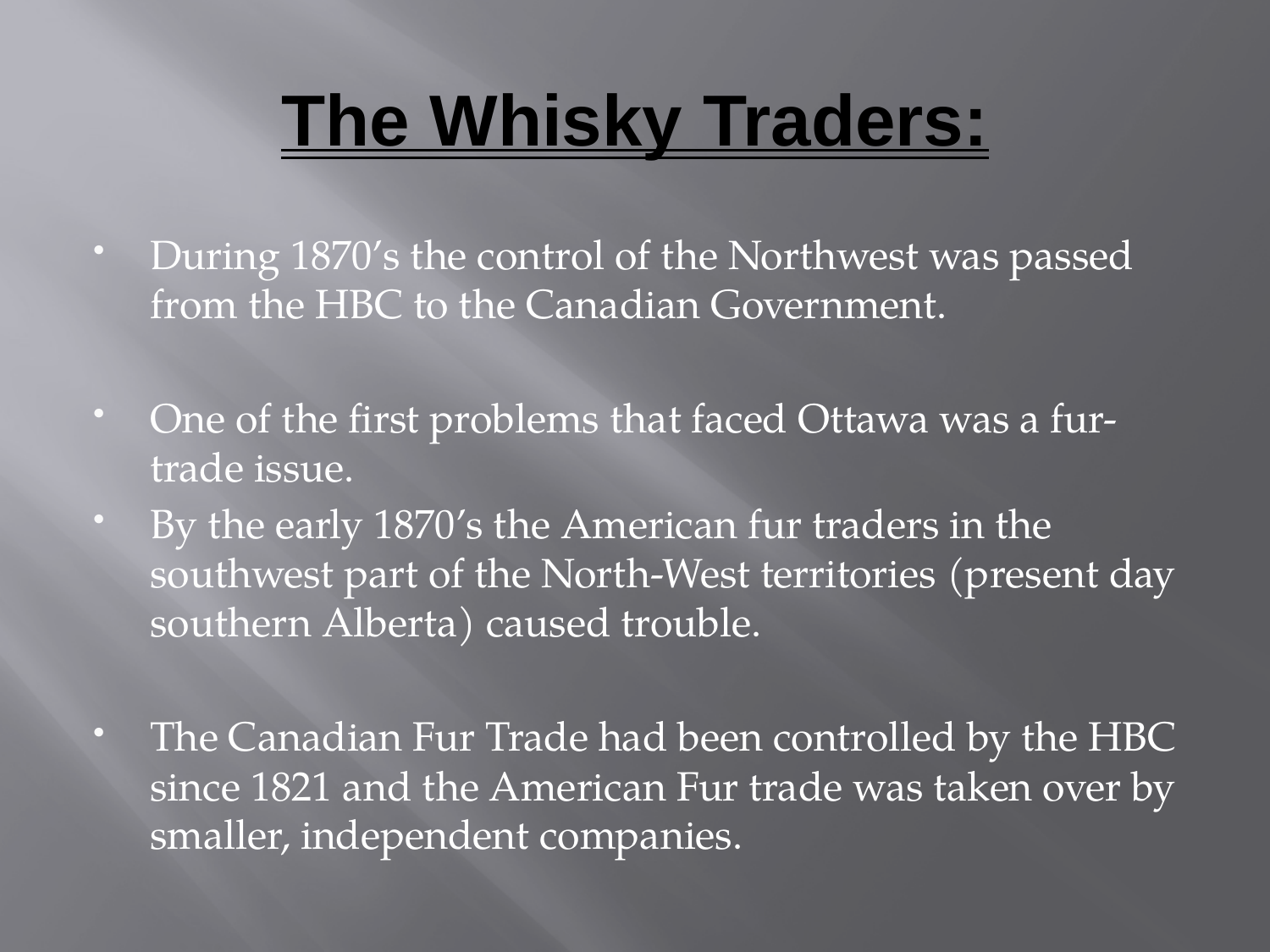

# The Whisky Traders:
During 1870’s the control of the Northwest was passed from the HBC to the Canadian Government.

One of the first problems that faced Ottawa was a fur-trade issue.
By the early 1870’s the American fur traders in the southwest part of the North-West territories (present day southern Alberta) caused trouble.

The Canadian Fur Trade had been controlled by the HBC since 1821 and the American Fur trade was taken over by smaller, independent companies.